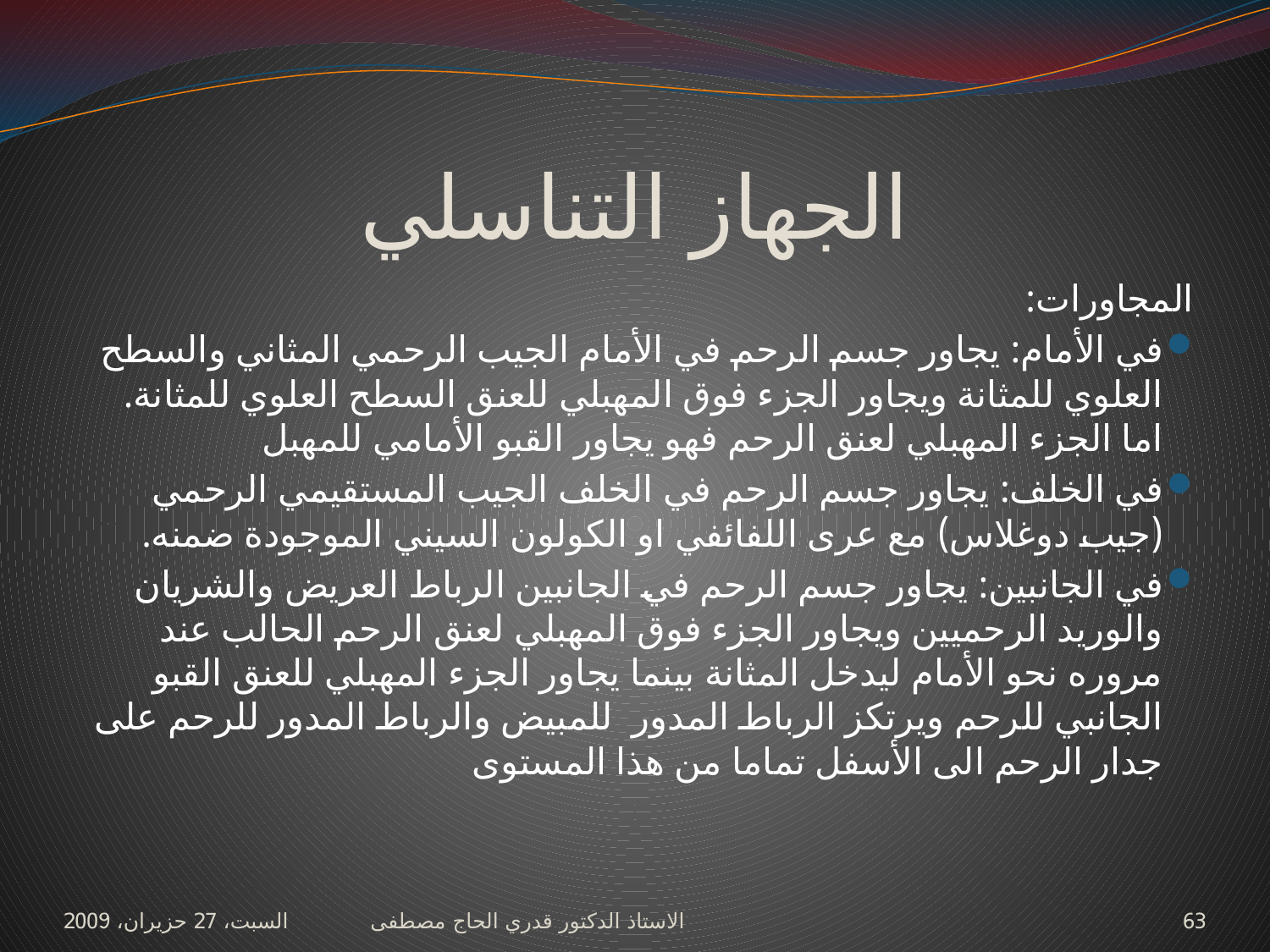

# الجهاز التناسلي
المجاورات:
في الأمام: يجاور جسم الرحم في الأمام الجيب الرحمي المثاني والسطح العلوي للمثانة ويجاور الجزء فوق المهبلي للعنق السطح العلوي للمثانة. اما الجزء المهبلي لعنق الرحم فهو يجاور القبو الأمامي للمهبل
في الخلف: يجاور جسم الرحم في الخلف الجيب المستقيمي الرحمي (جيب دوغلاس) مع عرى اللفائفي او الكولون السيني الموجودة ضمنه.
في الجانبين: يجاور جسم الرحم في الجانبين الرباط العريض والشريان والوريد الرحميين ويجاور الجزء فوق المهبلي لعنق الرحم الحالب عند مروره نحو الأمام ليدخل المثانة بينما يجاور الجزء المهبلي للعنق القبو الجانبي للرحم ويرتكز الرباط المدور  للمبيض والرباط المدور للرحم على جدار الرحم الى الأسفل تماما من هذا المستوى
السبت، 27 حزيران، 2009
الاستاذ الدكتور قدري الحاج مصطفى
63